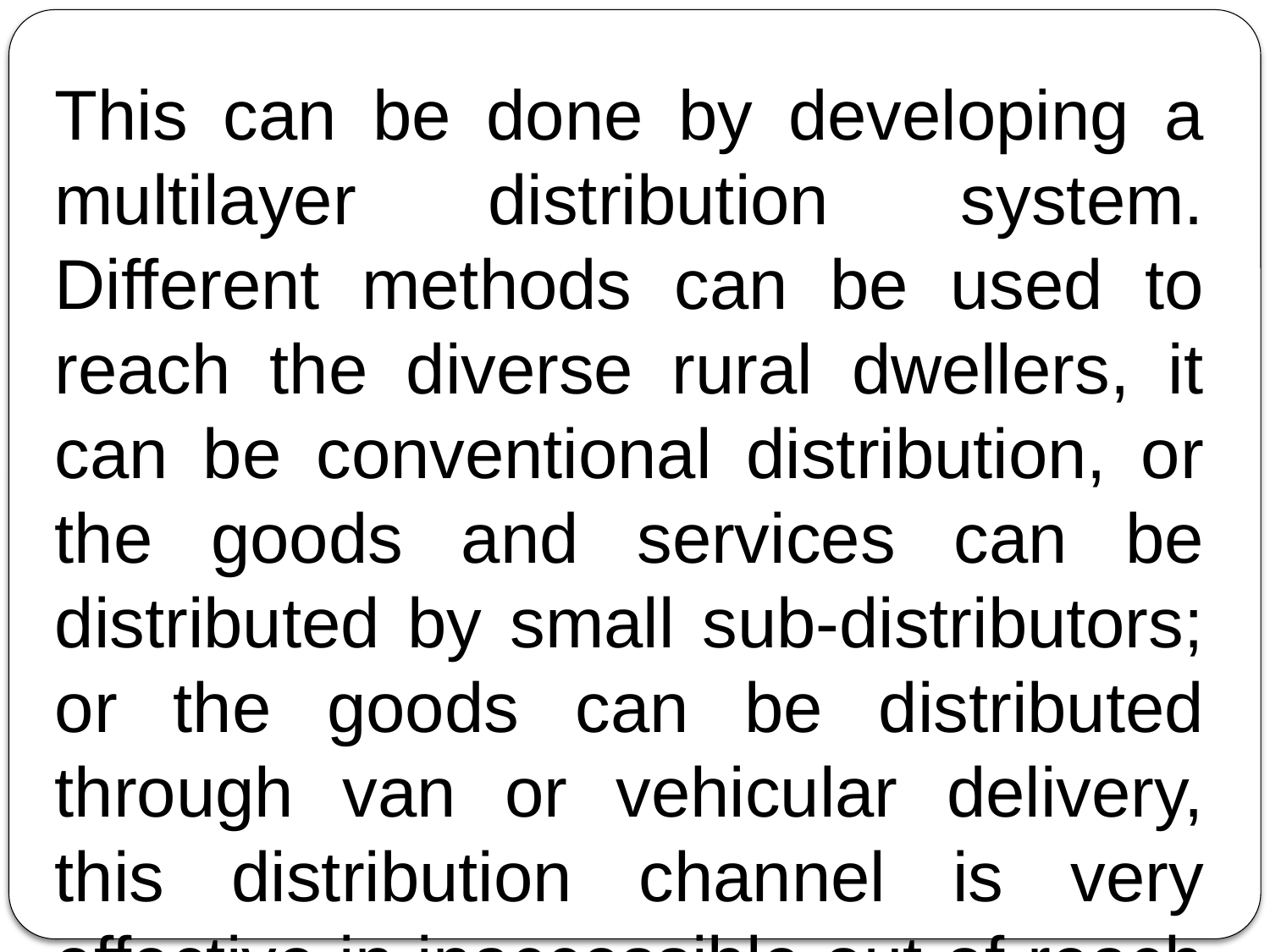

This can be done by developing a multilayer distribution system. Different methods can be used to reach the diverse rural dwellers, it can be conventional distribution, or the goods and services can be distributed by small sub-distributors; or the goods can be distributed through van or vehicular delivery, this distribution channel is very effective in inaccessible out of reach areas.